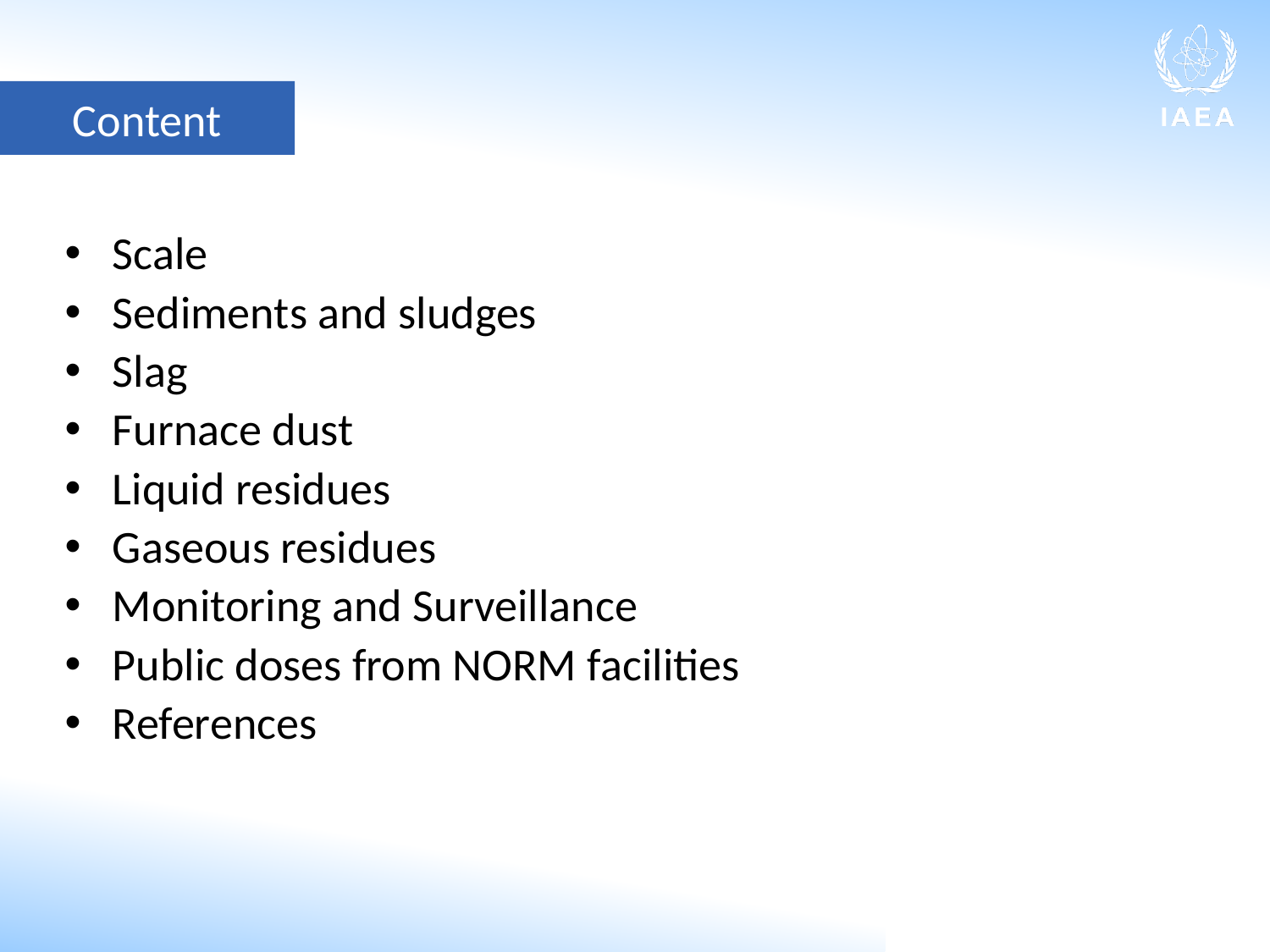

Content
Scale
Sediments and sludges
Slag
Furnace dust
Liquid residues
Gaseous residues
Monitoring and Surveillance
Public doses from NORM facilities
References